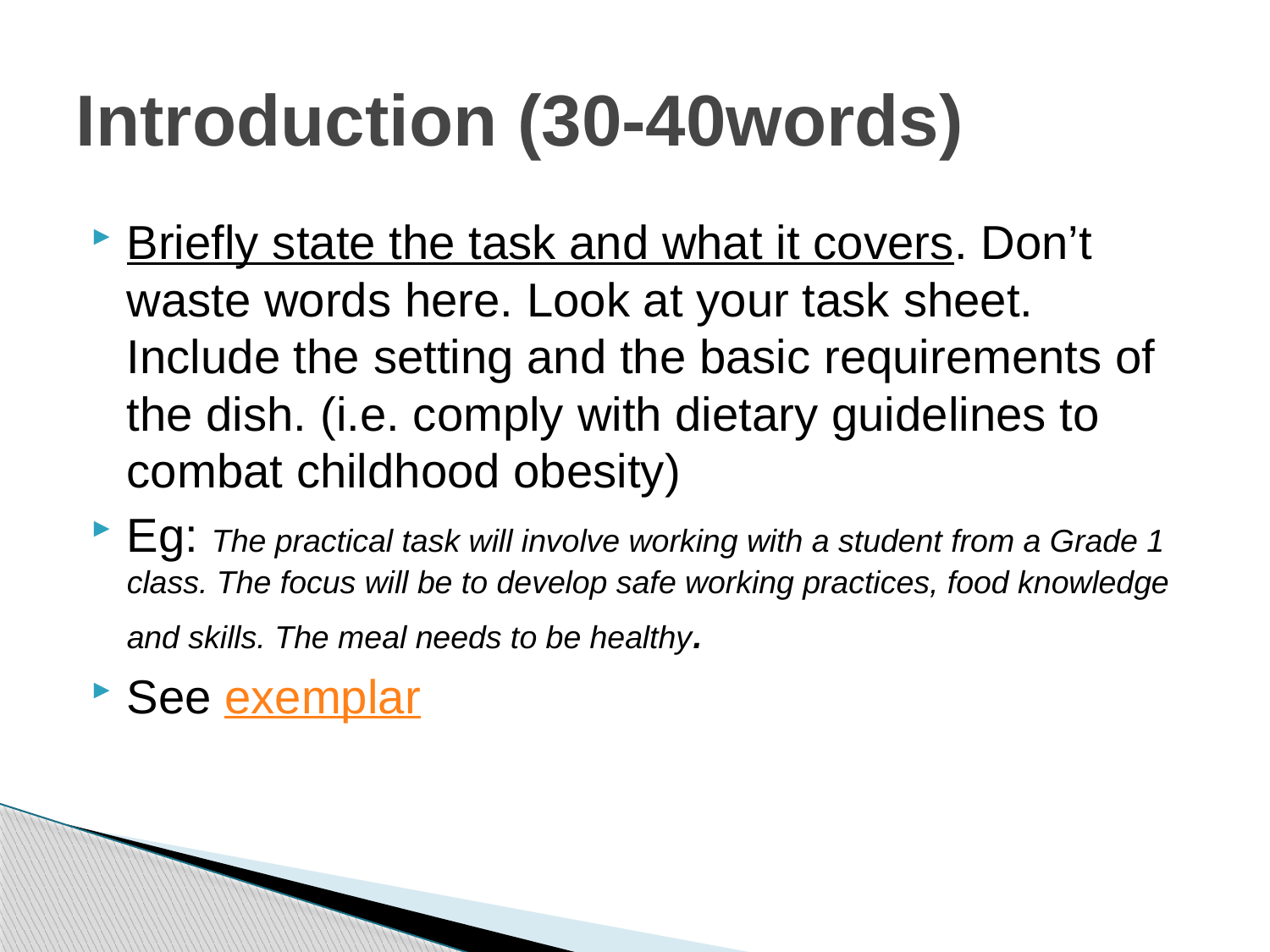

# Introduction (30-40words)
Briefly state the task and what it covers. Don’t waste words here. Look at your task sheet. Include the setting and the basic requirements of the dish. (i.e. comply with dietary guidelines to combat childhood obesity)
Eg: The practical task will involve working with a student from a Grade 1 class. The focus will be to develop safe working practices, food knowledge and skills. The meal needs to be healthy.
See exemplar